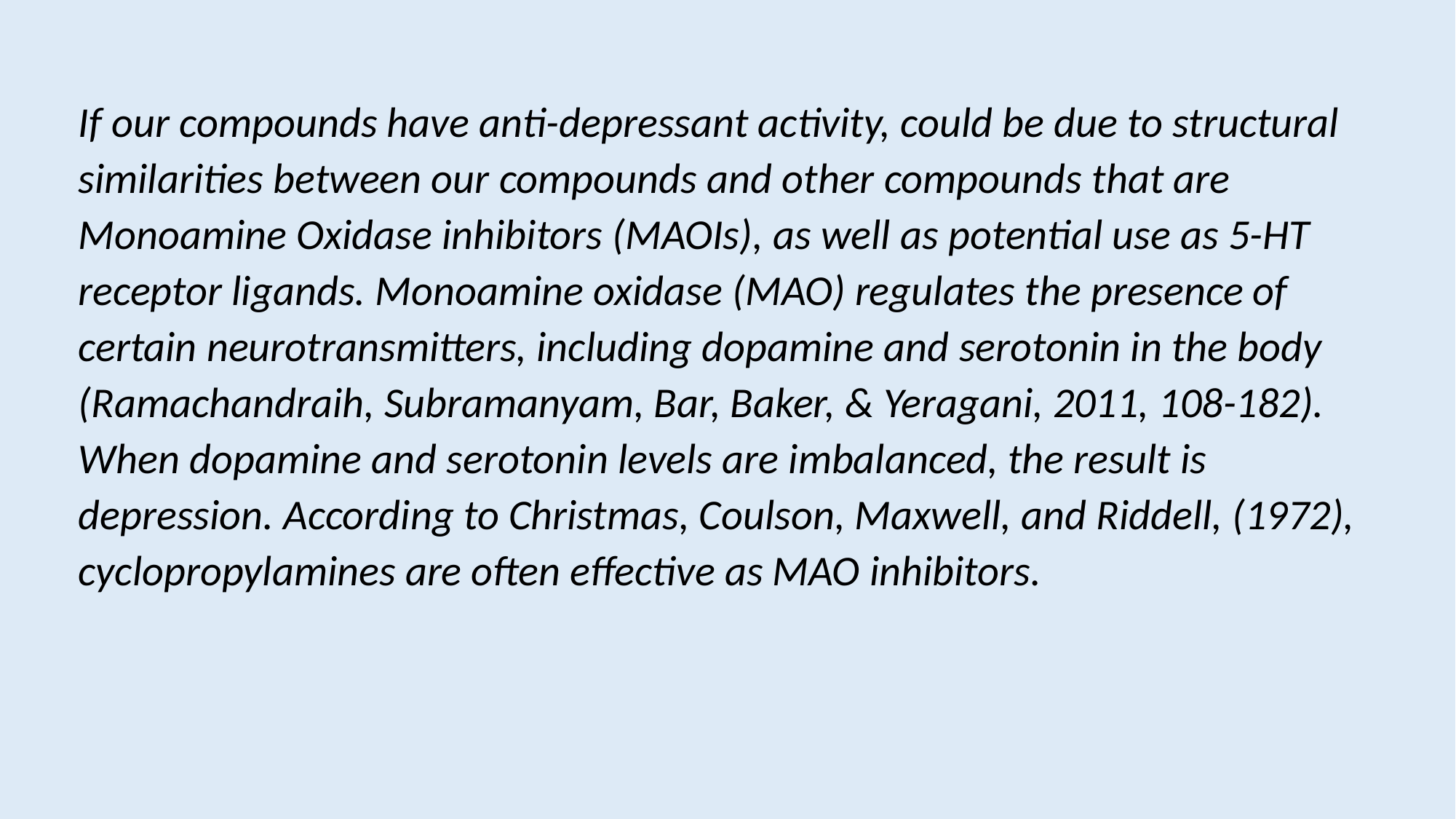

If our compounds have anti-depressant activity, could be due to structural similarities between our compounds and other compounds that are Monoamine Oxidase inhibitors (MAOIs), as well as potential use as 5-HT receptor ligands. Monoamine oxidase (MAO) regulates the presence of certain neurotransmitters, including dopamine and serotonin in the body (Ramachandraih, Subramanyam, Bar, Baker, & Yeragani, 2011, 108-182). When dopamine and serotonin levels are imbalanced, the result is depression. According to Christmas, Coulson, Maxwell, and Riddell, (1972), cyclopropylamines are often effective as MAO inhibitors.